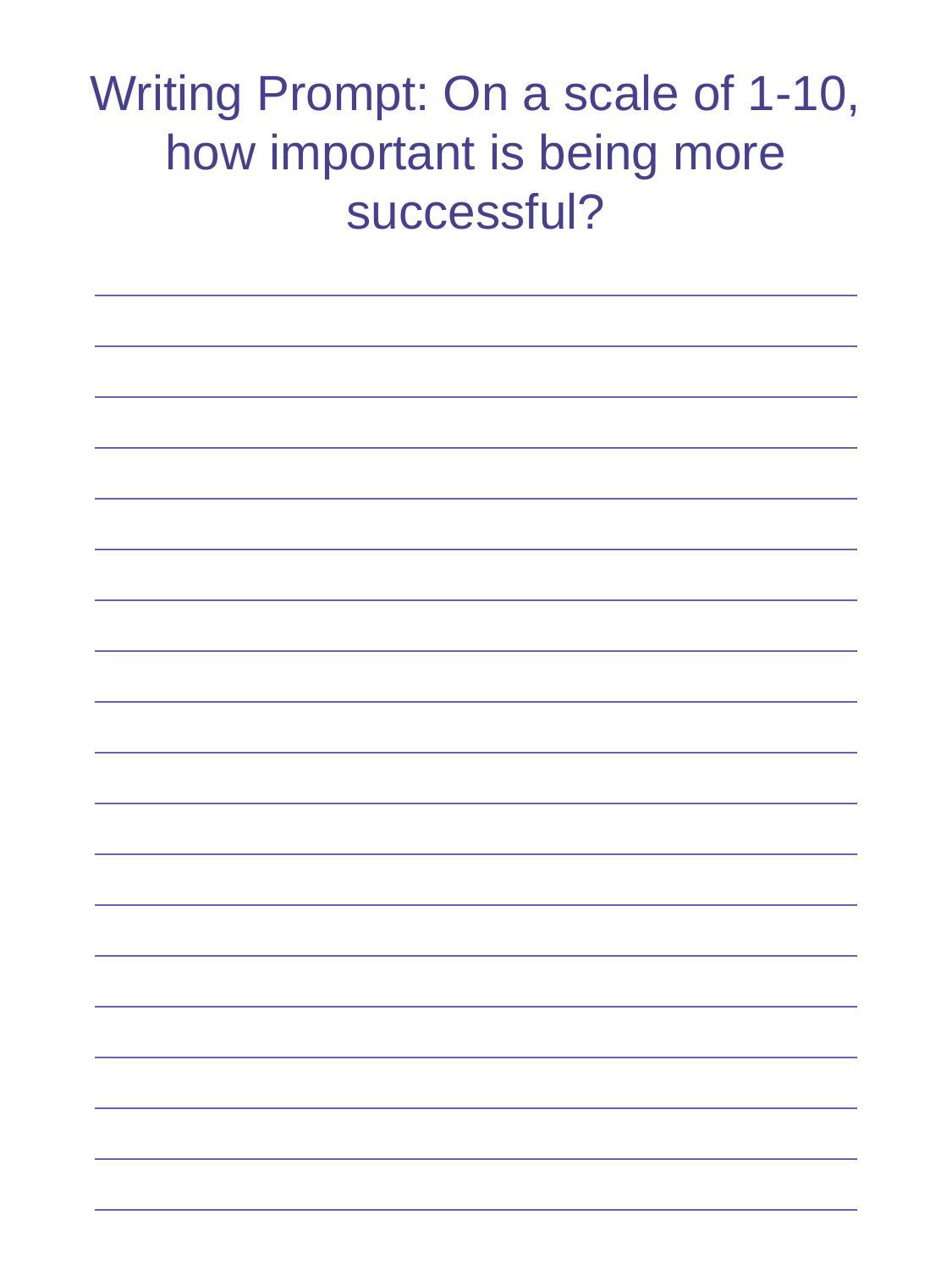

Writing Prompt: On a scale of 1-10, how important is being more successful?
|  |
| --- |
|  |
|  |
|  |
|  |
|  |
|  |
|  |
|  |
|  |
|  |
|  |
|  |
|  |
|  |
|  |
|  |
|  |